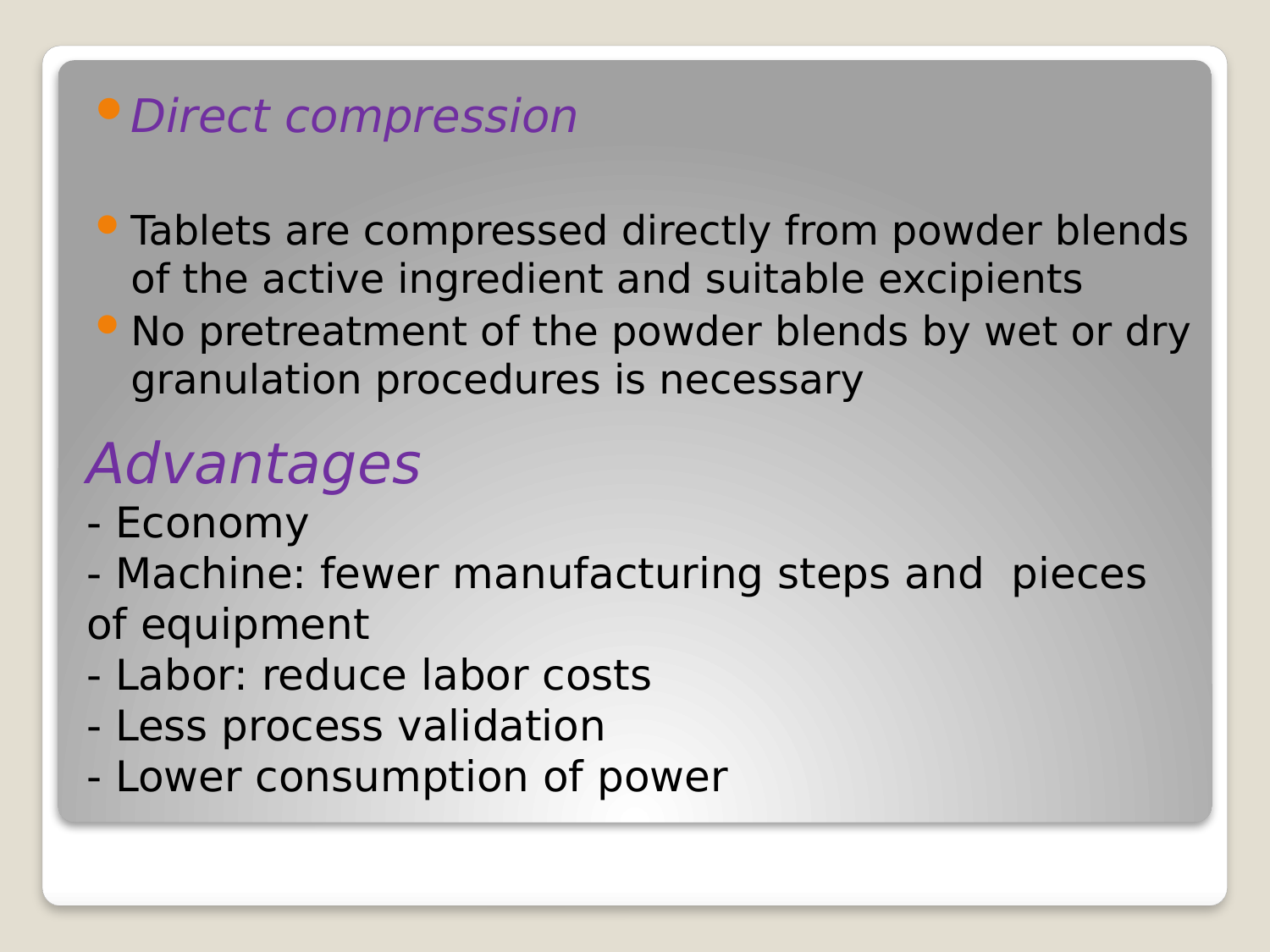

Direct compression

Tablets are compressed directly from powder blends of the active ingredient and suitable excipients
No pretreatment of the powder blends by wet or dry granulation procedures is necessary

# Advantages - Economy - Machine: fewer manufacturing steps and  pieces of equipment - Labor: reduce labor costs - Less process validation - Lower consumption of power